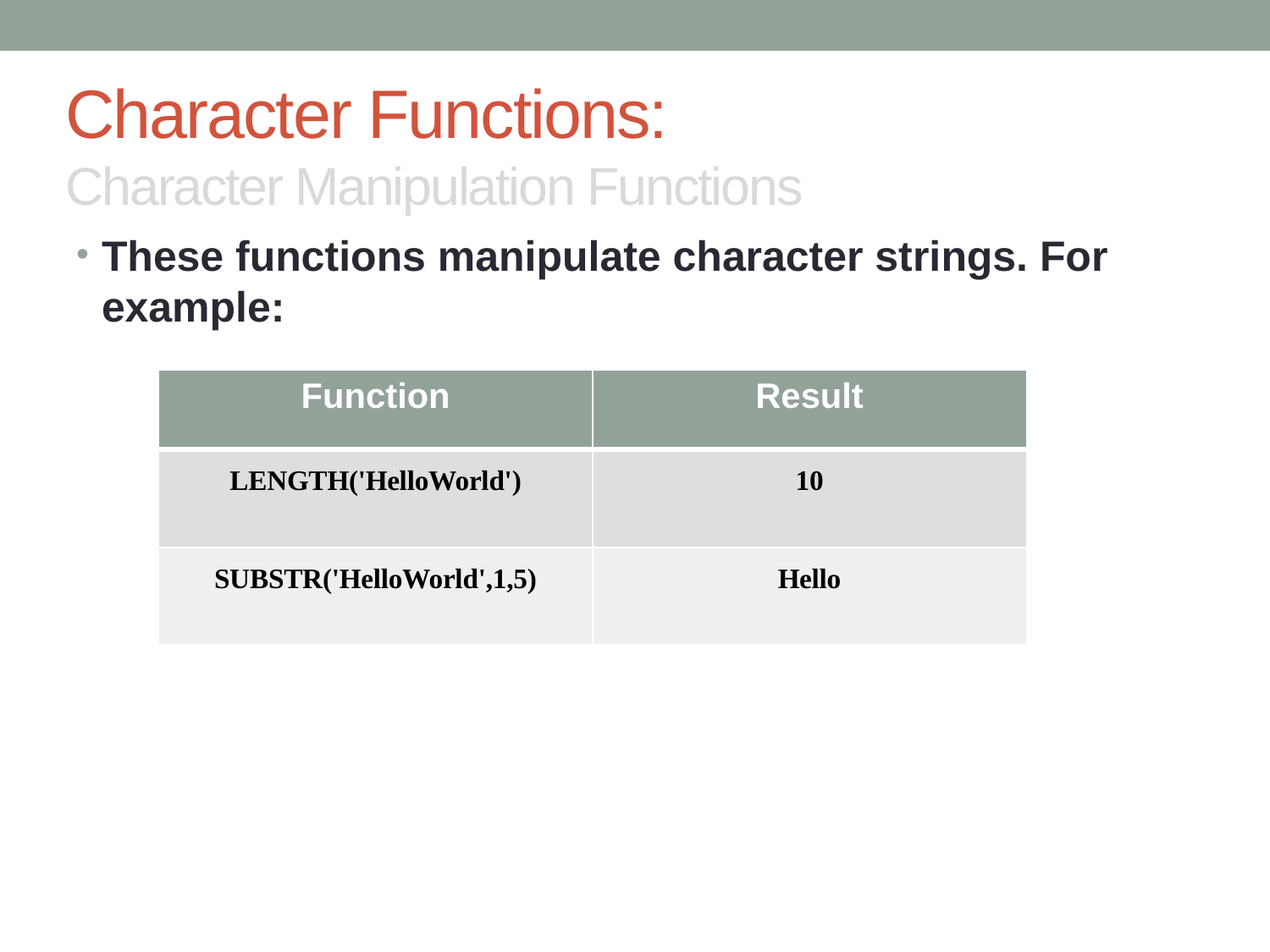

# Character Functions: Character Manipulation Functions
These functions manipulate character strings. For example:

| Function | Result |
| --- | --- |
| LENGTH('HelloWorld') | 10 |
| SUBSTR('HelloWorld',1,5) | Hello |